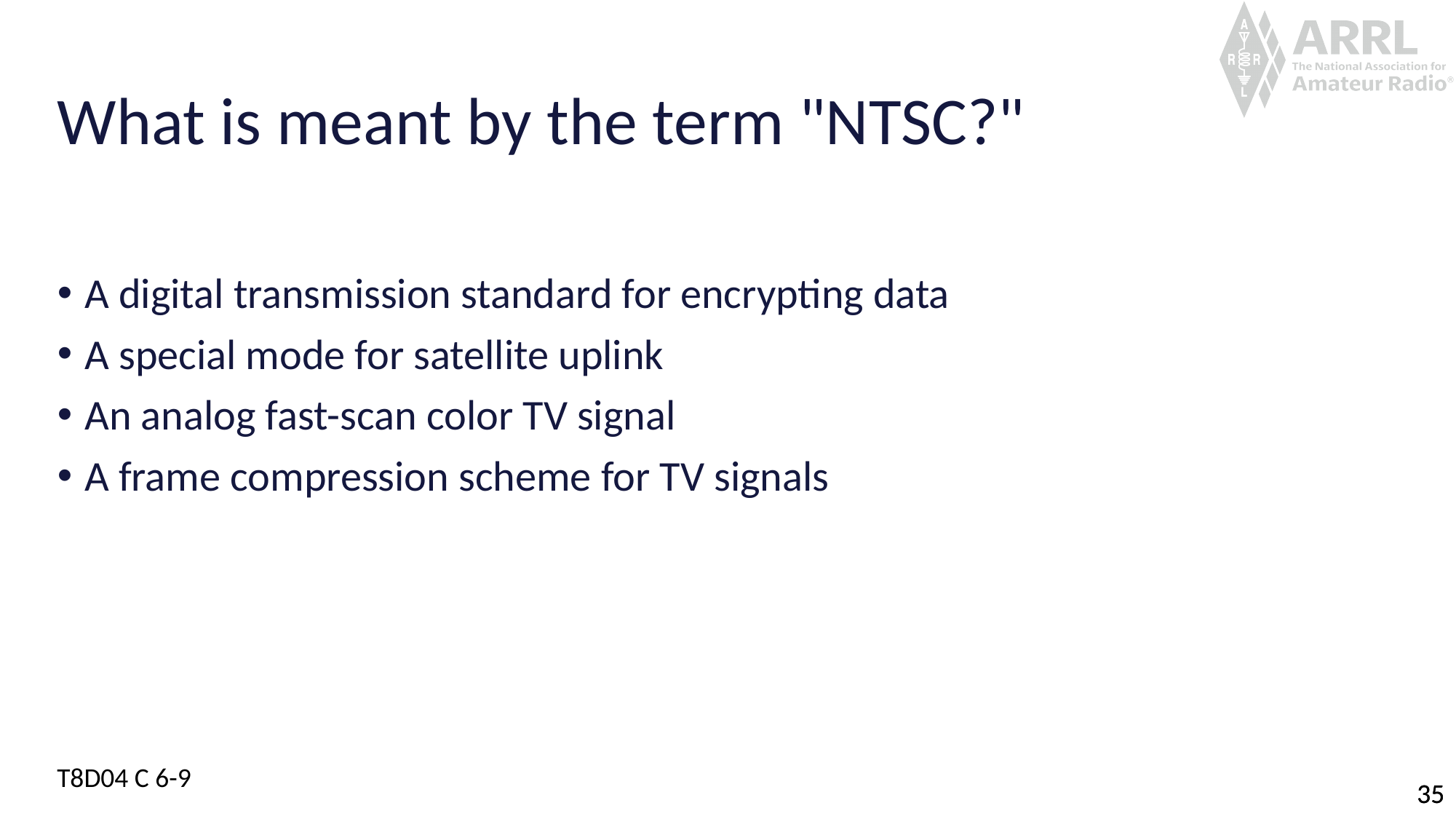

# What is meant by the term "NTSC?"
A digital transmission standard for encrypting data
A special mode for satellite uplink
An analog fast-scan color TV signal
A frame compression scheme for TV signals
T8D04 C 6-9